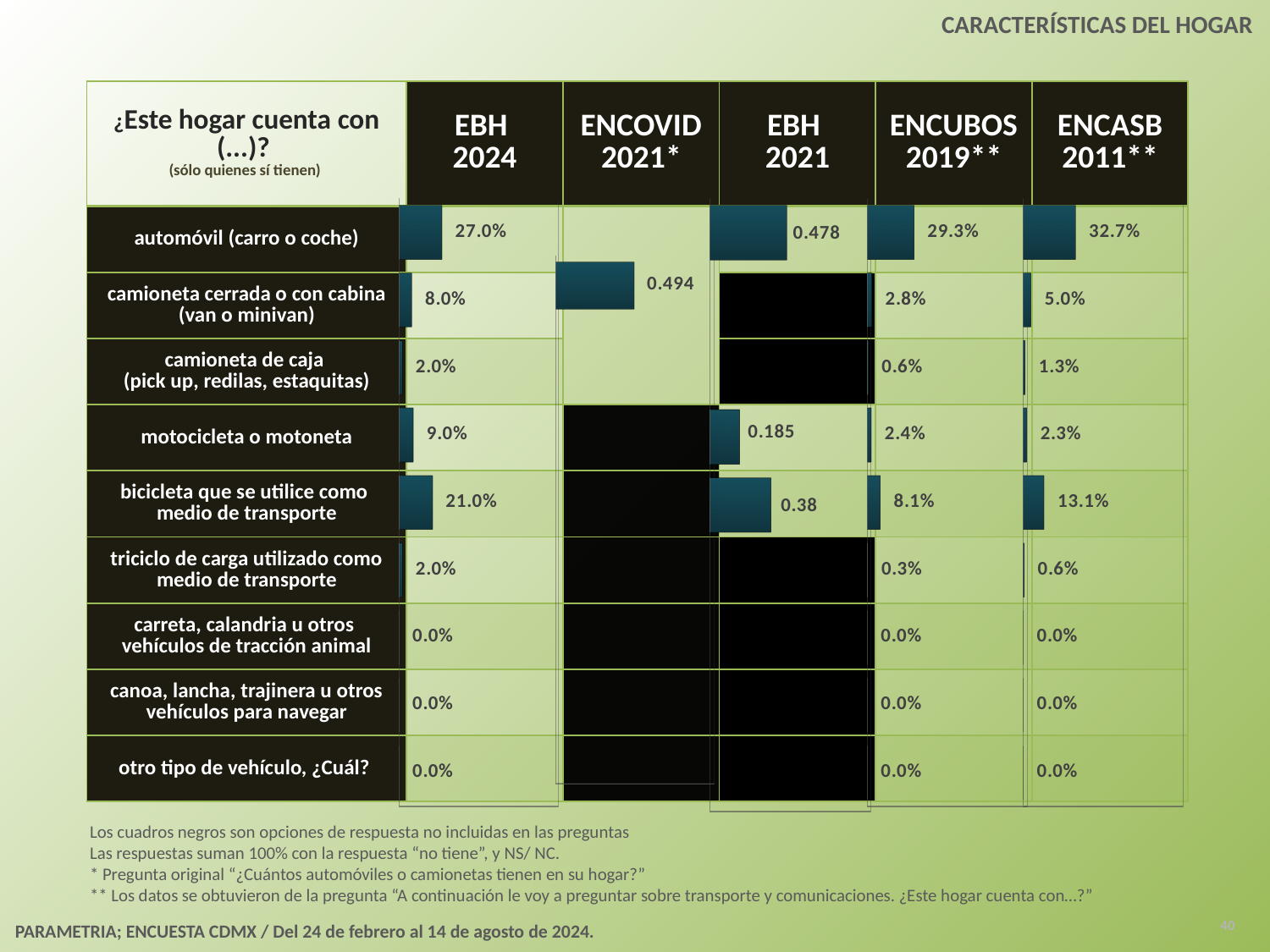

CARACTERÍSTICAS DEL HOGAR
| ¿Este hogar cuenta con (...)? (sólo quienes sí tienen) | EBH 2024 | ENCOVID 2021\* | EBH 2021 | ENCUBOS 2019\*\* | ENCASB 2011\*\* |
| --- | --- | --- | --- | --- | --- |
| automóvil (carro o coche) |  |  |  |  |  |
| camioneta cerrada o con cabina (van o minivan) |  |  |  |  |  |
| camioneta de caja (pick up, redilas, estaquitas) |  |  |  |  |  |
| motocicleta o motoneta |  |  |  |  |  |
| bicicleta que se utilice como medio de transporte |  |  |  |  |  |
| triciclo de carga utilizado como medio de transporte |  |  |  |  |  |
| carreta, calandria u otros vehículos de tracción animal |  |  |  |  |  |
| canoa, lancha, trajinera u otros vehículos para navegar |  |  |  |  |  |
| otro tipo de vehículo, ¿Cuál? |  |  |  |  |  |

[unsupported chart]

[unsupported chart]

[unsupported chart]

[unsupported chart]

[unsupported chart]

Los cuadros negros son opciones de respuesta no incluidas en las preguntas
Las respuestas suman 100% con la respuesta “no tiene”, y NS/ NC.
* Pregunta original “¿Cuántos automóviles o camionetas tienen en su hogar?”
** Los datos se obtuvieron de la pregunta “A continuación le voy a preguntar sobre transporte y comunicaciones. ¿Este hogar cuenta con…?”
40
PARAMETRIA; ENCUESTA CDMX / Del 24 de febrero al 14 de agosto de 2024.